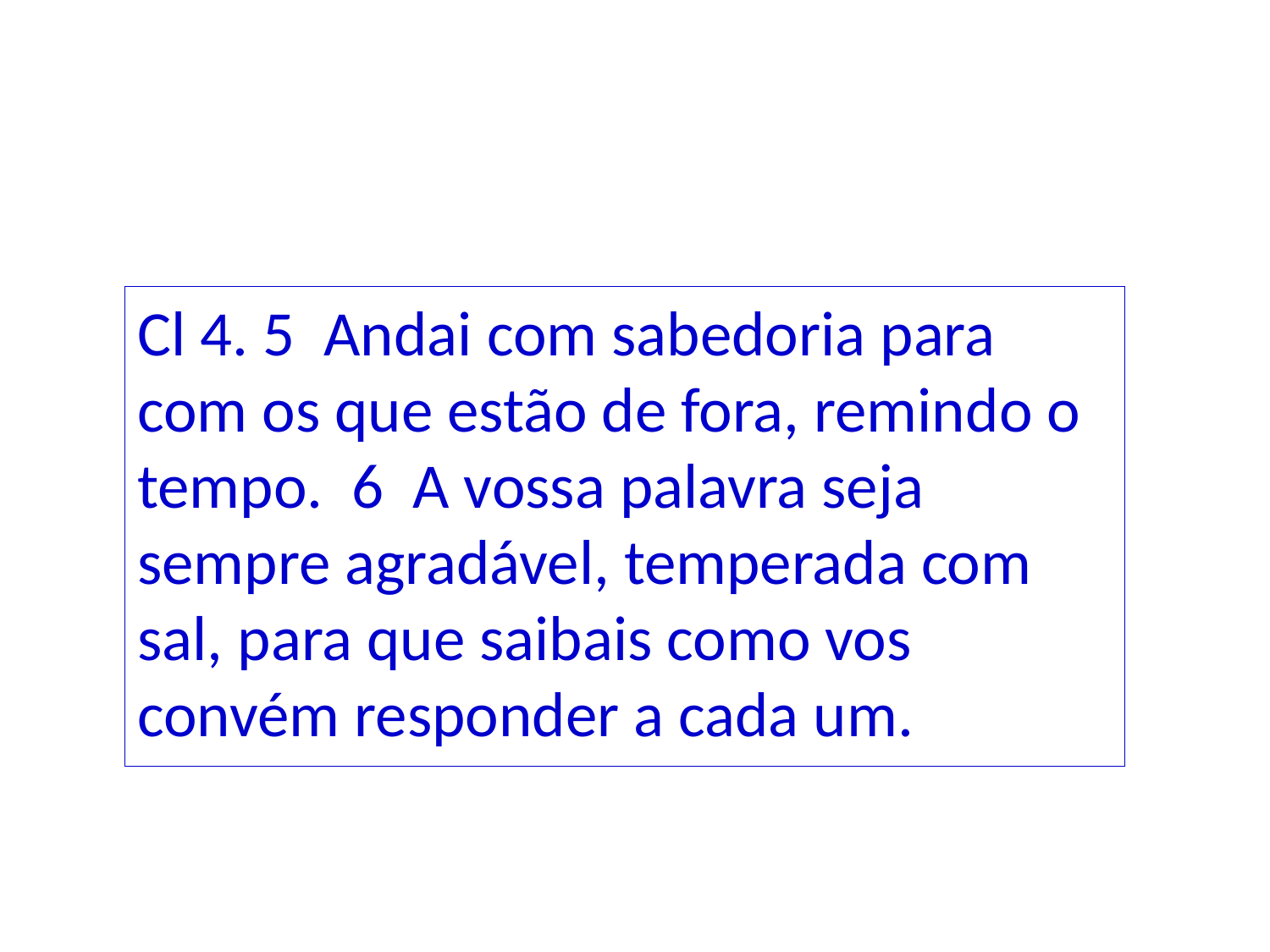

Cl 4. 5  Andai com sabedoria para com os que estão de fora, remindo o tempo.  6  A vossa palavra seja sempre agradável, temperada com sal, para que saibais como vos convém responder a cada um.